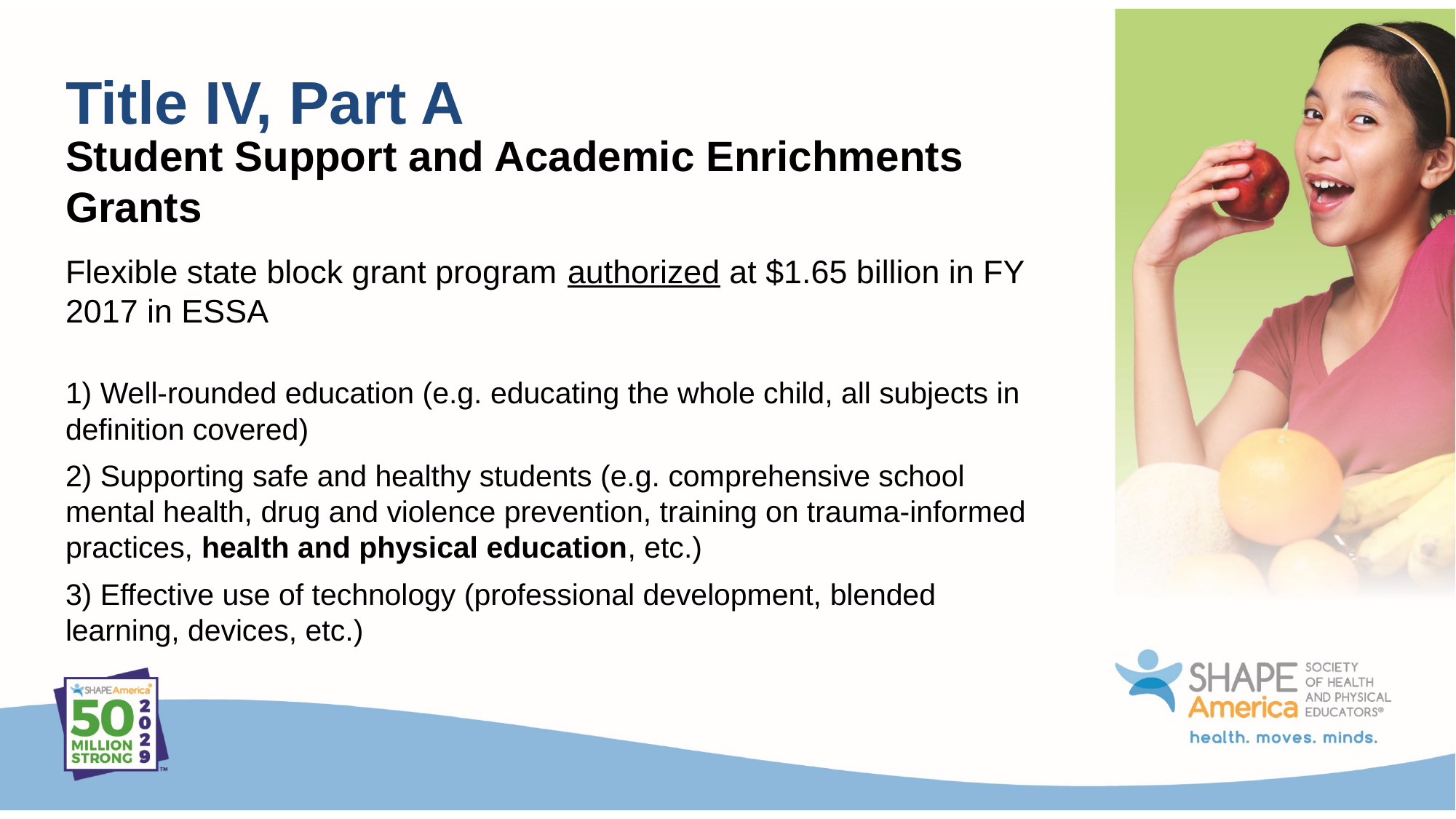

# Title IV, Part A
Student Support and Academic Enrichments Grants
Flexible state block grant program authorized at $1.65 billion in FY 2017 in ESSA

1) Well-rounded education (e.g. educating the whole child, all subjects in definition covered)
2) Supporting safe and healthy students (e.g. comprehensive school mental health, drug and violence prevention, training on trauma-informed practices, health and physical education, etc.)
3) Effective use of technology (professional development, blended learning, devices, etc.)